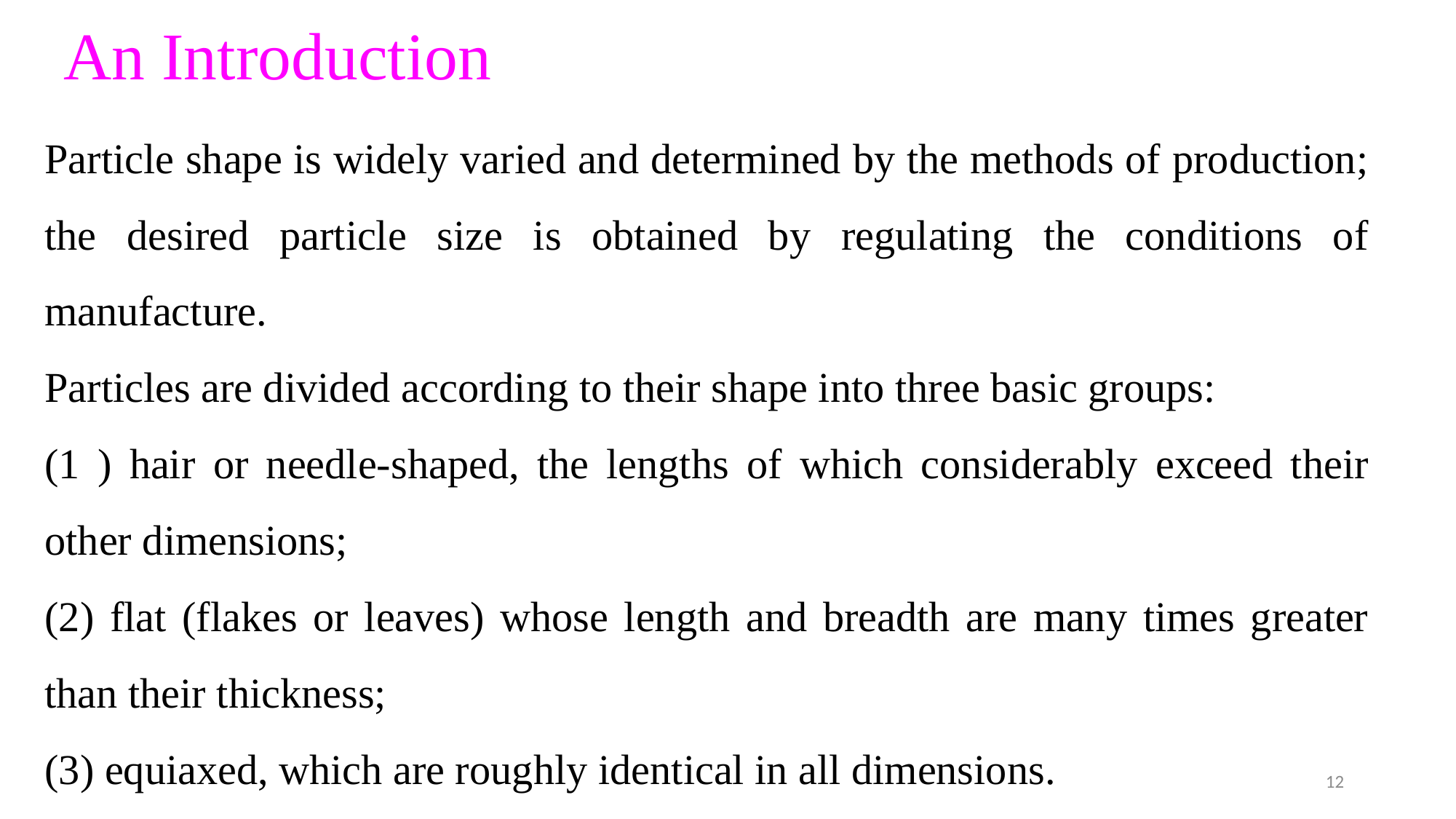

# An Introduction
Particle shape is widely varied and determined by the methods of production; the desired particle size is obtained by regulating the conditions of manufacture.
Particles are divided according to their shape into three basic groups:
(1 ) hair or needle-shaped, the lengths of which considerably exceed their other dimensions;
(2) flat (flakes or leaves) whose length and breadth are many times greater than their thickness;
(3) equiaxed, which are roughly identical in all dimensions.

12